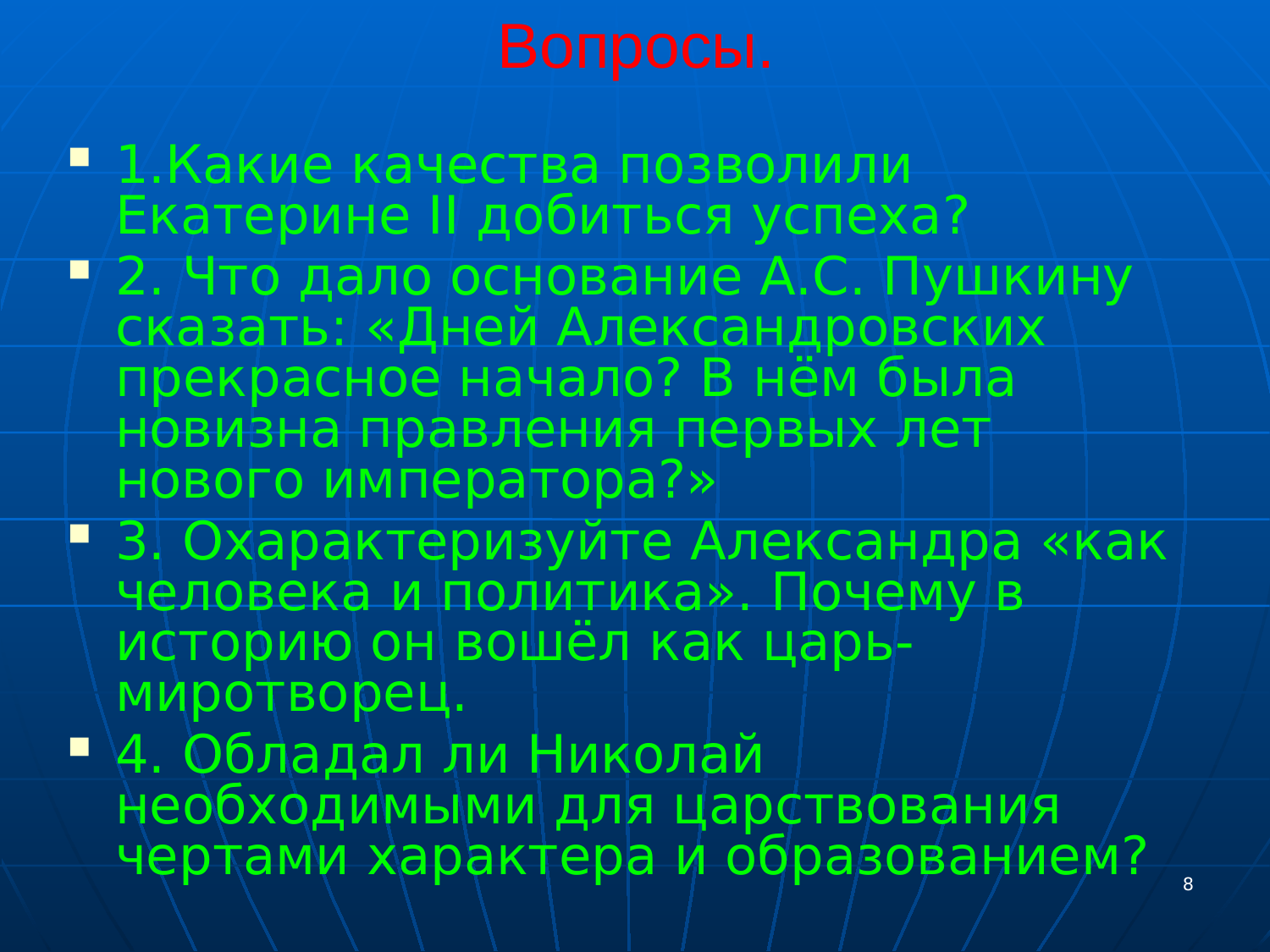

# Вопросы.
1.Какие качества позволили Екатерине II добиться успеха?
2. Что дало основание А.С. Пушкину сказать: «Дней Александровских прекрасное начало? В нём была новизна правления первых лет нового императора?»
3. Охарактеризуйте Александра «как человека и политика». Почему в историю он вошёл как царь-миротворец.
4. Обладал ли Николай необходимыми для царствования чертами характера и образованием?
8